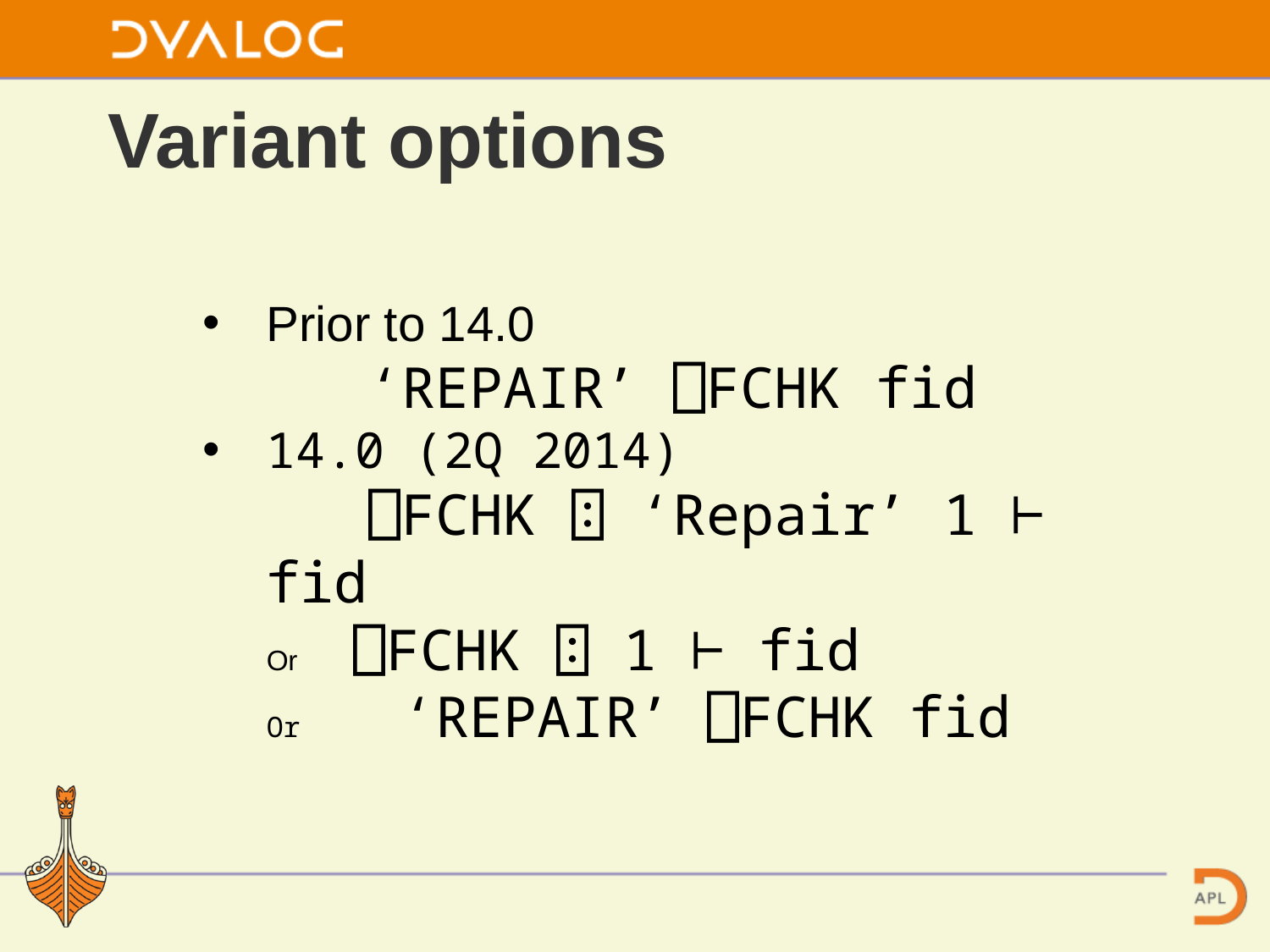

# Variant options
Prior to 14.0
   ‘REPAIR’ ⎕FCHK fid
14.0 (2Q 2014)
   ⎕FCHK ⍠ ‘Repair’ 1 ⊢ fid
Or       ⎕FCHK ⍠ 1 ⊢ fid
Or      ‘REPAIR’ ⎕FCHK fid